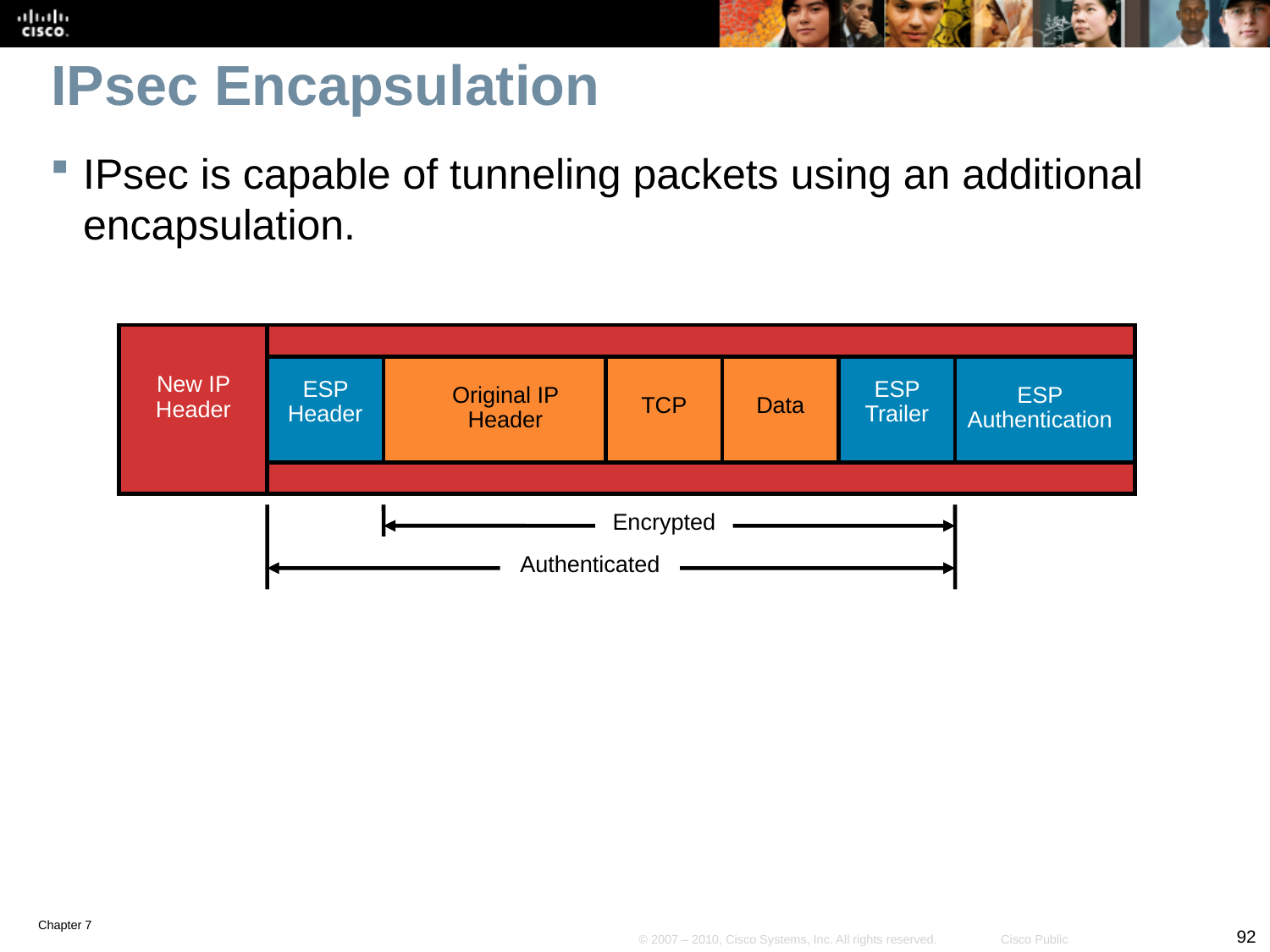

# IPsec Encapsulation
IPsec is capable of tunneling packets using an additional encapsulation.

ESP Header

New IP Header
ESP Trailer
ESP Authentication

Original IP Header

TCP
Data

Authenticated

Encrypted